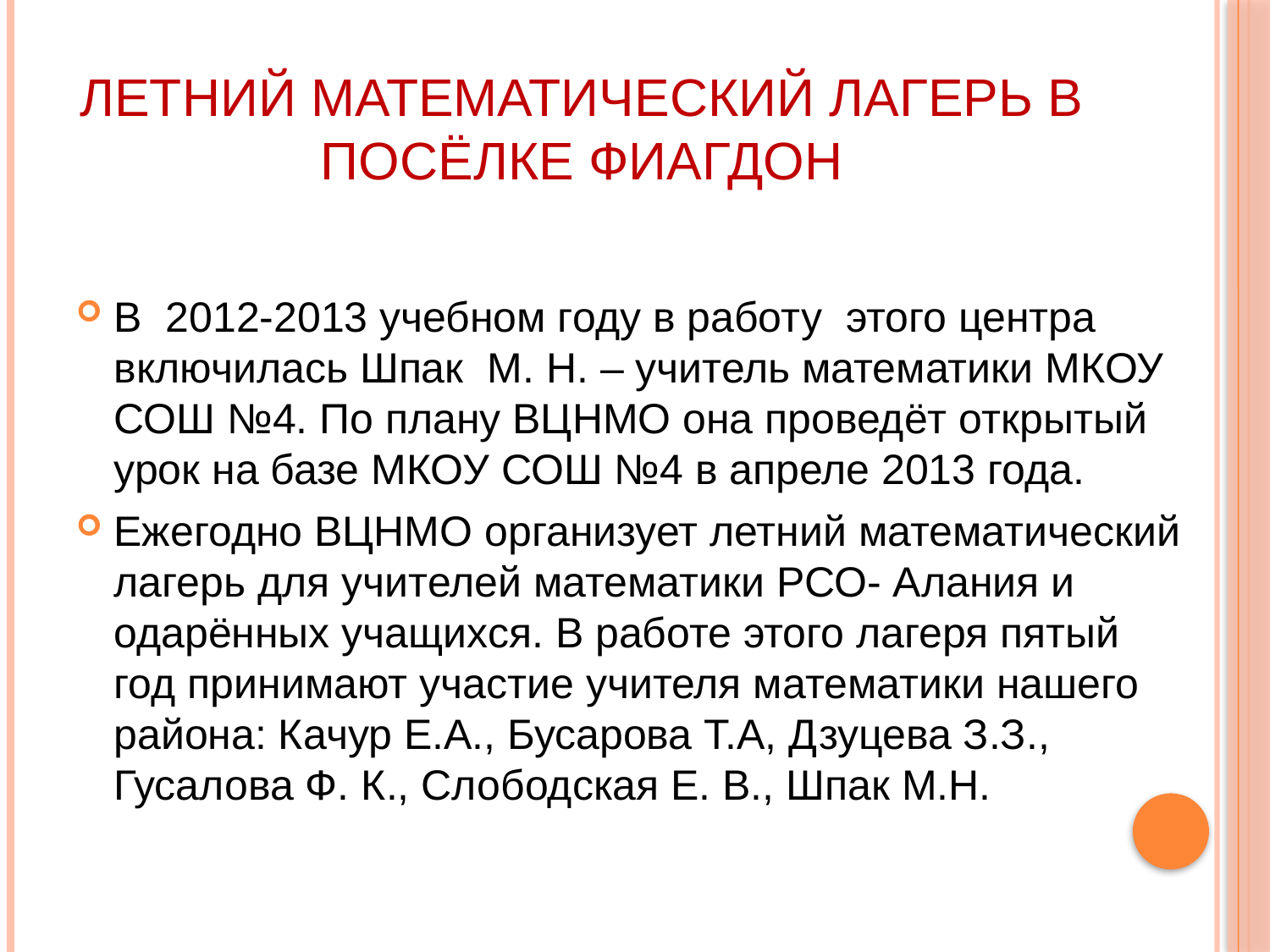

# Летний математический лагерь в посёлке Фиагдон

В  2012-2013 учебном году в работу  этого центра включилась Шпак  М. Н. – учитель математики МКОУ СОШ №4. По плану ВЦНМО она проведёт открытый урок на базе МКОУ СОШ №4 в апреле 2013 года.
Ежегодно ВЦНМО организует летний математический лагерь для учителей математики РСО- Алания и одарённых учащихся. В работе этого лагеря пятый год принимают участие учителя математики нашего района: Качур Е.А., Бусарова Т.А, Дзуцева З.З., Гусалова Ф. К., Слободская Е. В., Шпак М.Н.